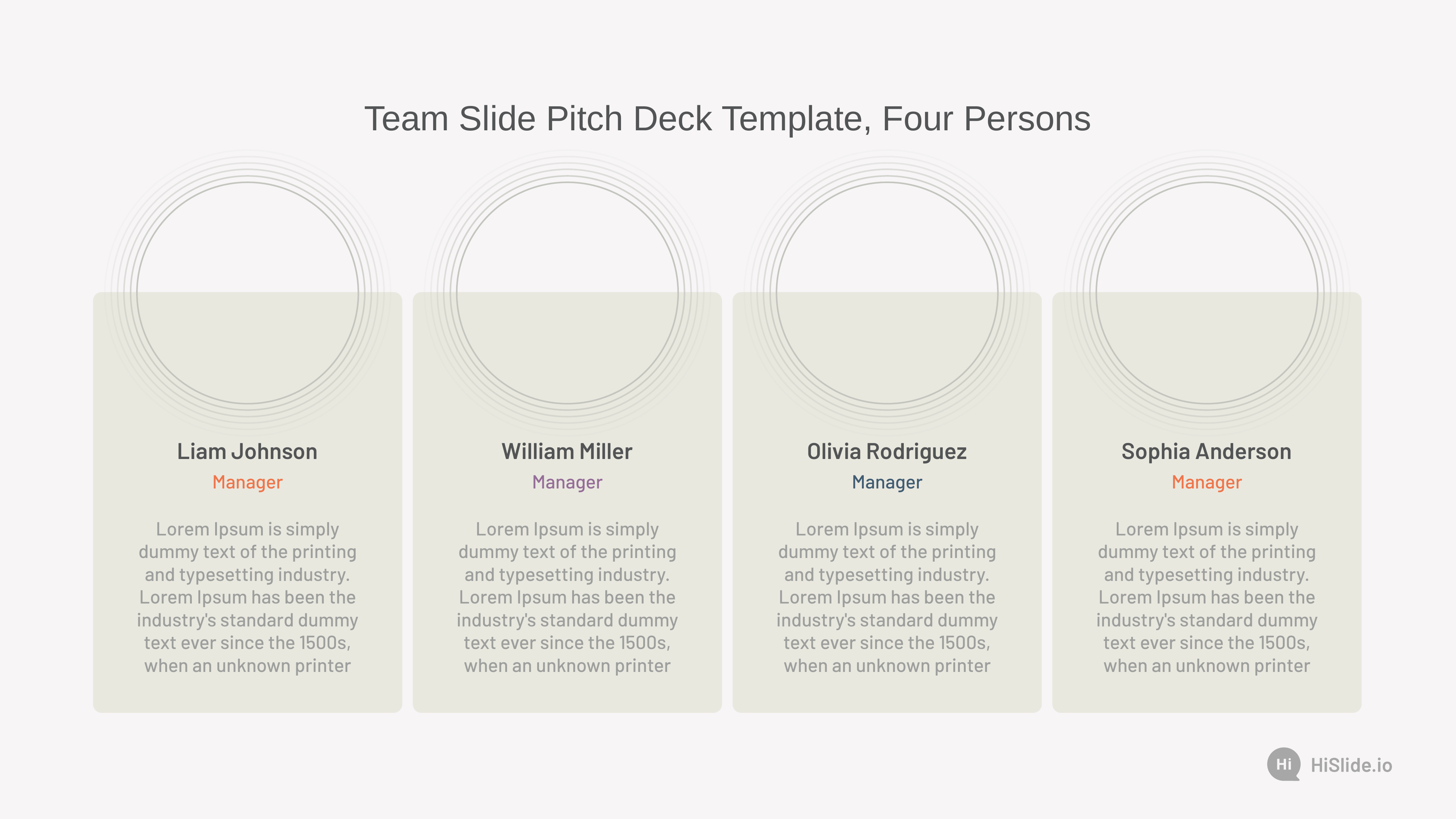

Team Slide Pitch Deck Template, Four Persons

Liam Johnson
William Miller
Olivia Rodriguez
Sophia Anderson
Manager
Manager
Manager
Manager
Lorem Ipsum is simply dummy text of the printing and typesetting industry. Lorem Ipsum has been the industry's standard dummy text ever since the 1500s, when an unknown printer
Lorem Ipsum is simply dummy text of the printing and typesetting industry. Lorem Ipsum has been the industry's standard dummy text ever since the 1500s, when an unknown printer
Lorem Ipsum is simply dummy text of the printing and typesetting industry. Lorem Ipsum has been the industry's standard dummy text ever since the 1500s, when an unknown printer
Lorem Ipsum is simply dummy text of the printing and typesetting industry. Lorem Ipsum has been the industry's standard dummy text ever since the 1500s, when an unknown printer